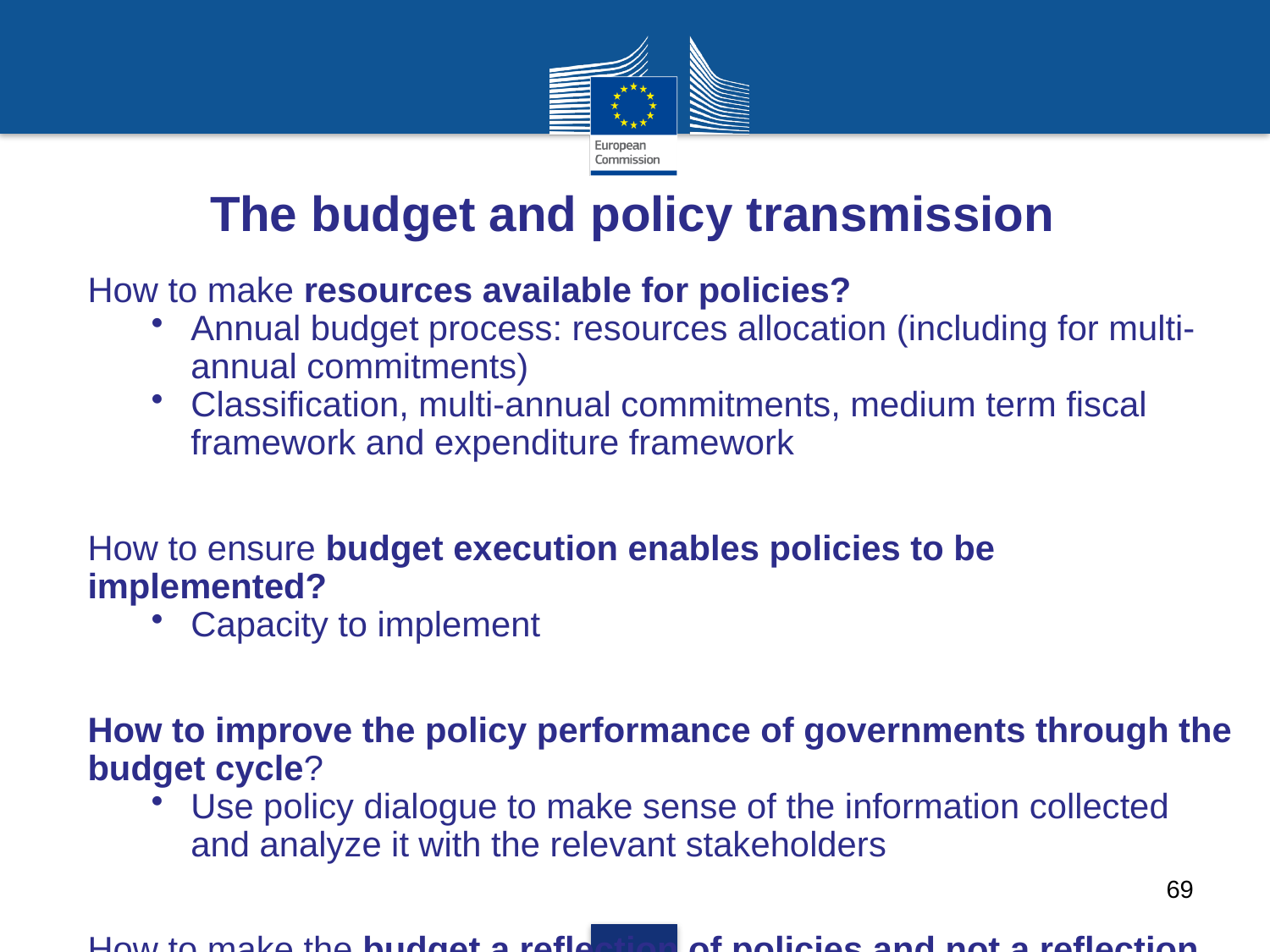

The budget and policy transmission
How to make resources available for policies?
Annual budget process: resources allocation (including for multi-annual commitments)
Classification, multi-annual commitments, medium term fiscal framework and expenditure framework

How to ensure budget execution enables policies to be implemented?
Capacity to implement

How to improve the policy performance of governments through the budget cycle?
Use policy dialogue to make sense of the information collected and analyze it with the relevant stakeholders

How to make the budget a reflection of policies and not a reflection of historical spending patterns?
69